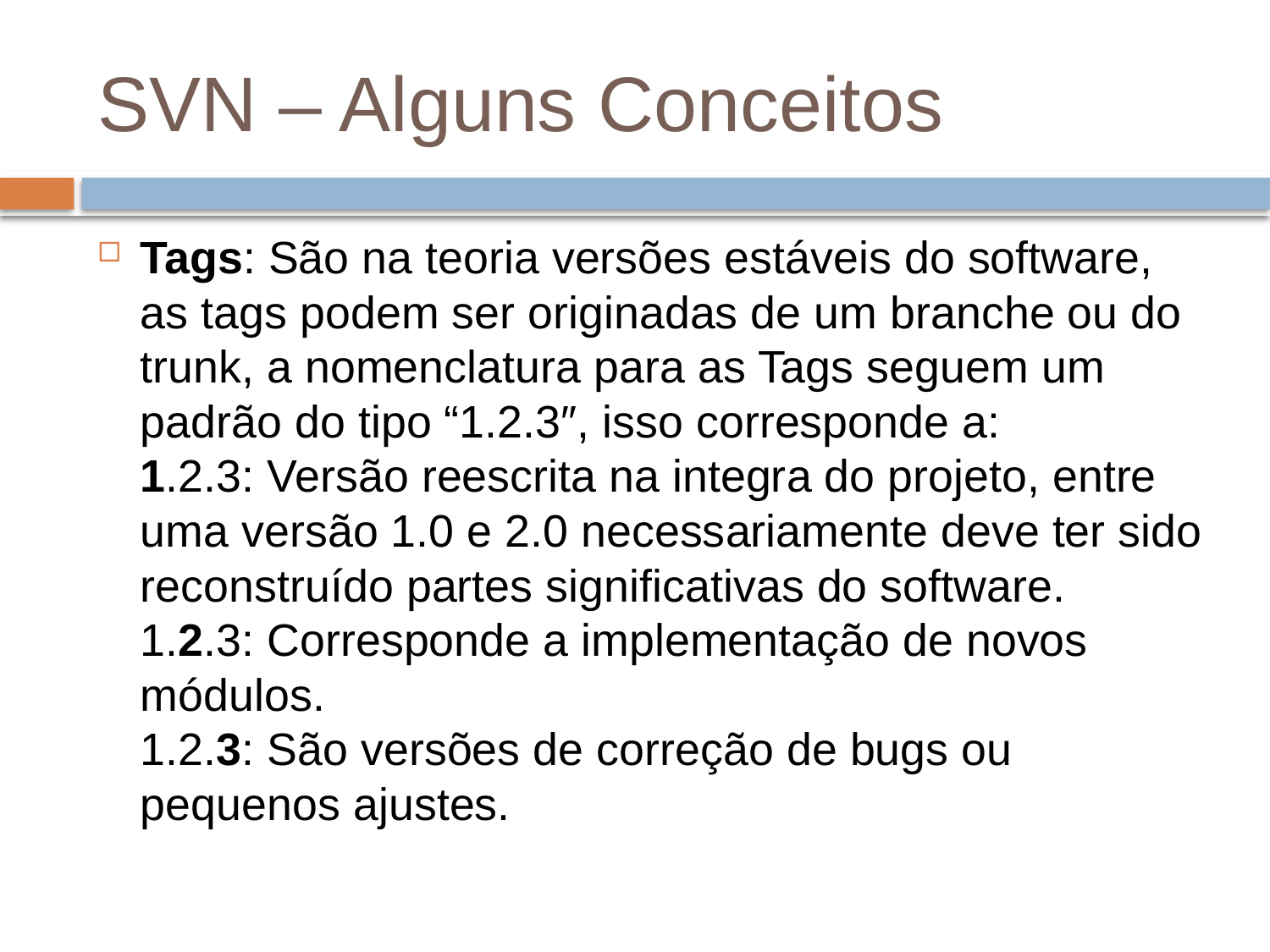

# SVN – Alguns Conceitos
Tags: São na teoria versões estáveis do software, as tags podem ser originadas de um branche ou do trunk, a nomenclatura para as Tags seguem um padrão do tipo “1.2.3″, isso corresponde a:
1.2.3: Versão reescrita na integra do projeto, entre uma versão 1.0 e 2.0 necessariamente deve ter sido reconstruído partes significativas do software.
1.2.3: Corresponde a implementação de novos módulos.
1.2.3: São versões de correção de bugs ou pequenos ajustes.